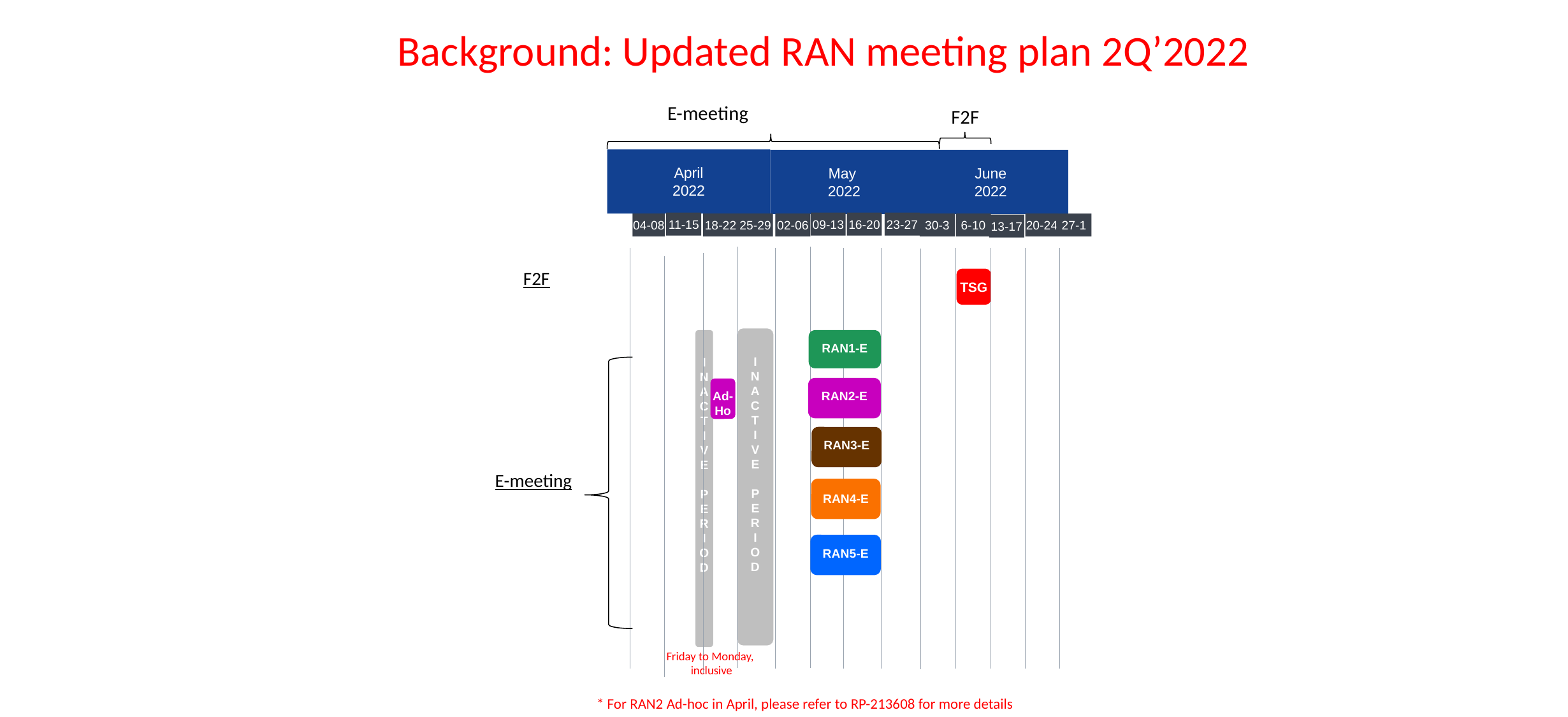

# Background: Updated RAN meeting plan 2Q’2022
E-meeting
F2F

April
2022
May
2022
June
2022
11-15
09-13
16-20
23-27
04-08
18-22
25-29
02-06
30-3
6-10
20-24
27-1
13-17
F2F
TSG

I
N
A
C
T
I
V
E

P
E
R
I
O
D

I
N
A
C
T
I
V
E

P
E
R
I
O
D

RAN1-E

RAN2-E
Ad-Hoc
RAN3-E
E-meeting
RAN4-E
RAN5-E
Friday to Monday,
inclusive
* For RAN2 Ad-hoc in April, please refer to RP-213608 for more details